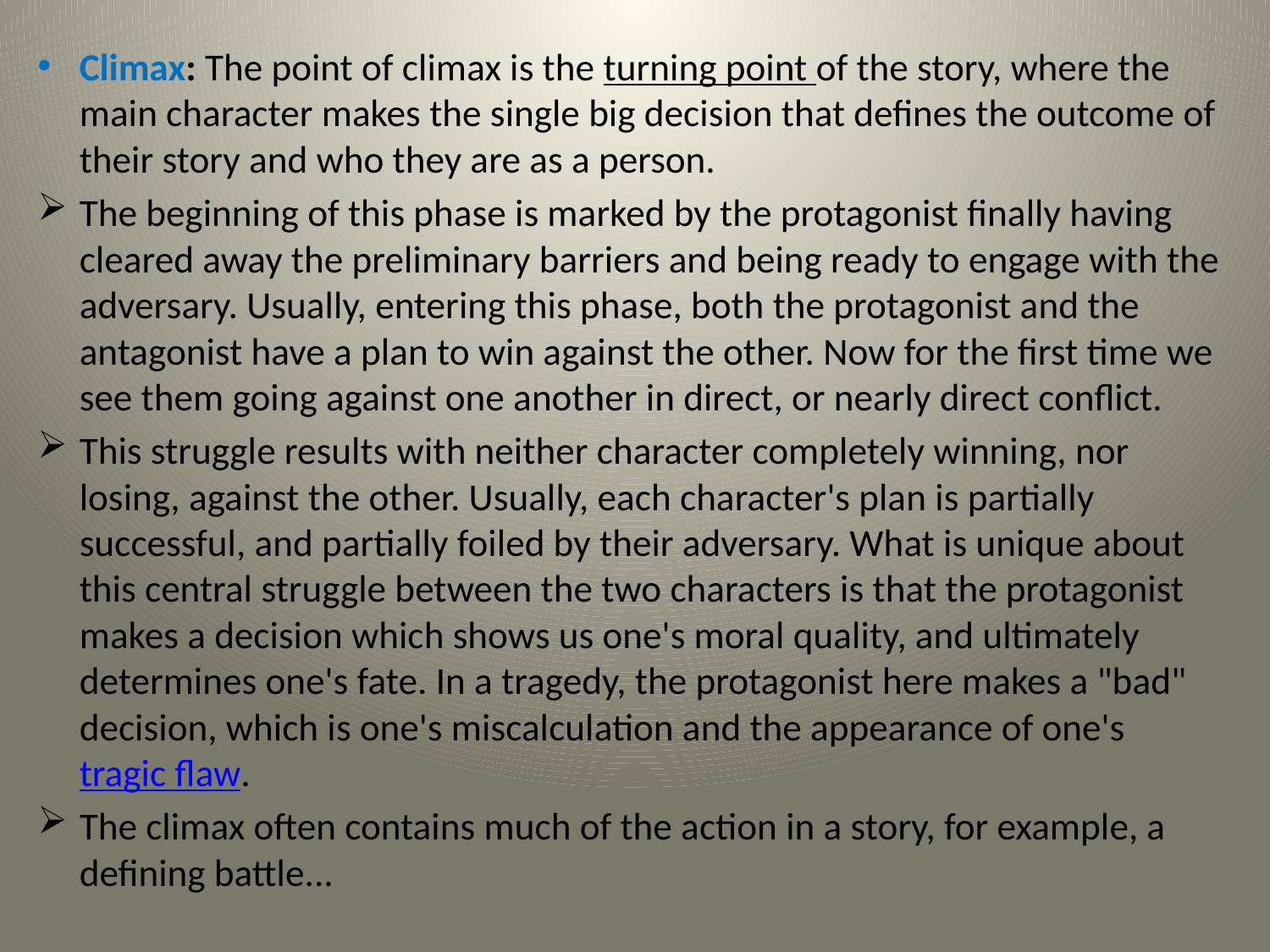

Climax: The point of climax is the turning point of the story, where the main character makes the single big decision that defines the outcome of their story and who they are as a person.
The beginning of this phase is marked by the protagonist finally having cleared away the preliminary barriers and being ready to engage with the adversary. Usually, entering this phase, both the protagonist and the antagonist have a plan to win against the other. Now for the first time we see them going against one another in direct, or nearly direct conflict.
This struggle results with neither character completely winning, nor losing, against the other. Usually, each character's plan is partially successful, and partially foiled by their adversary. What is unique about this central struggle between the two characters is that the protagonist makes a decision which shows us one's moral quality, and ultimately determines one's fate. In a tragedy, the protagonist here makes a "bad" decision, which is one's miscalculation and the appearance of one's tragic flaw.
The climax often contains much of the action in a story, for example, a defining battle...